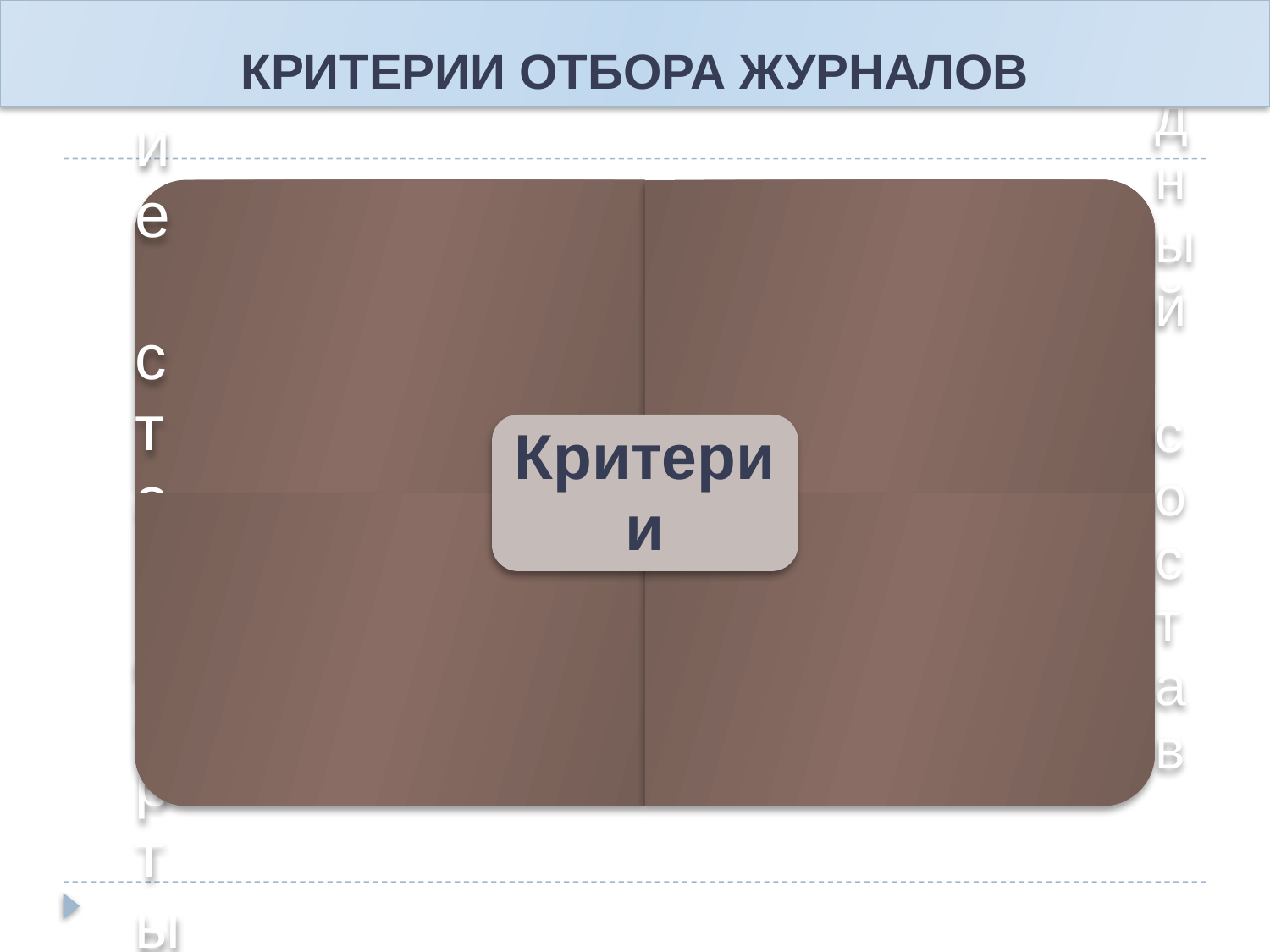

КРИТЕРИИ ОТБОРА ЖУРНАЛОВ
Содержание журнала
Анализ цитирования
Критерии